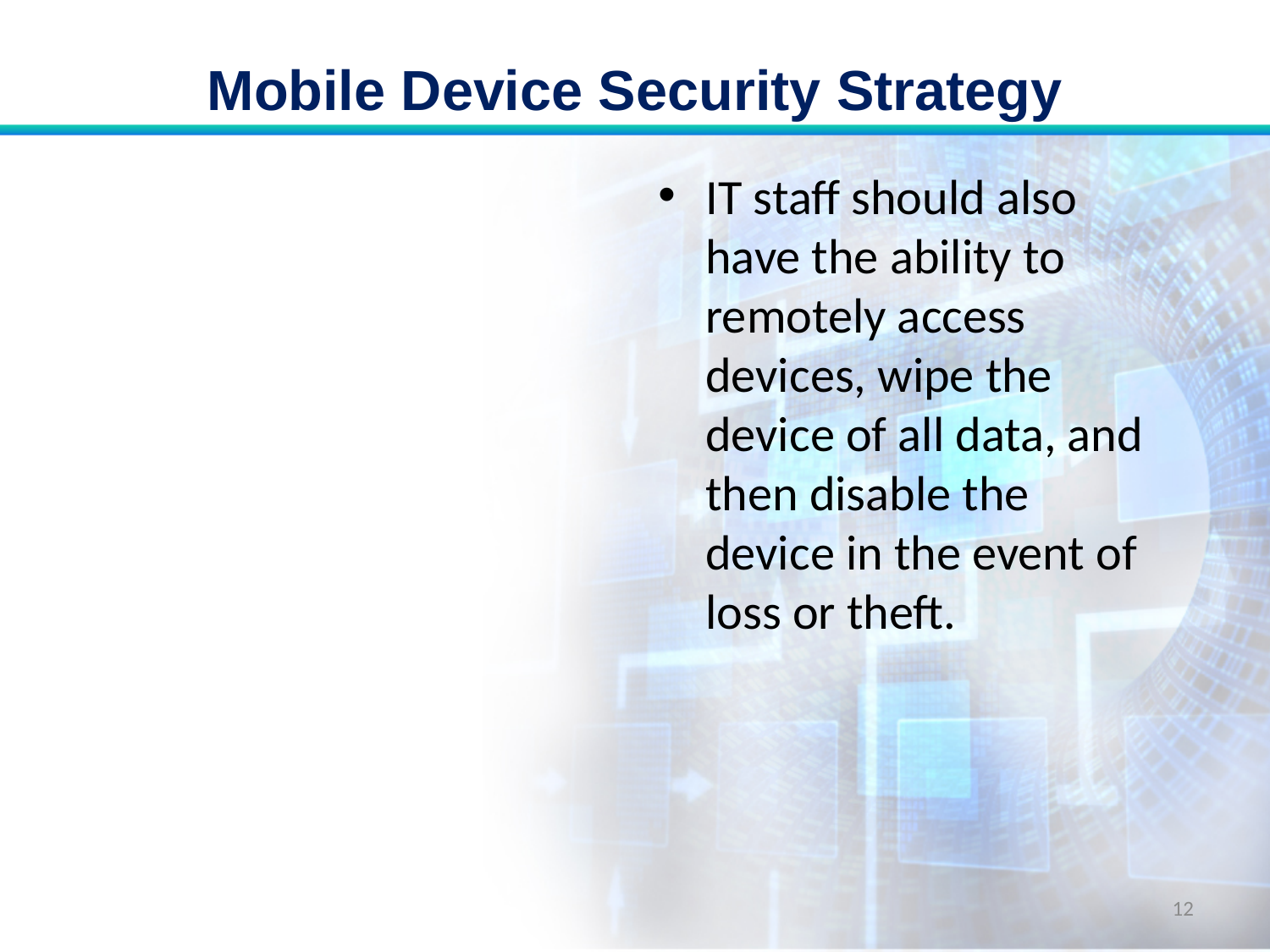

# Mobile Device Security Strategy
IT staff should also have the ability to remotely access devices, wipe the device of all data, and then disable the device in the event of loss or theft.
12